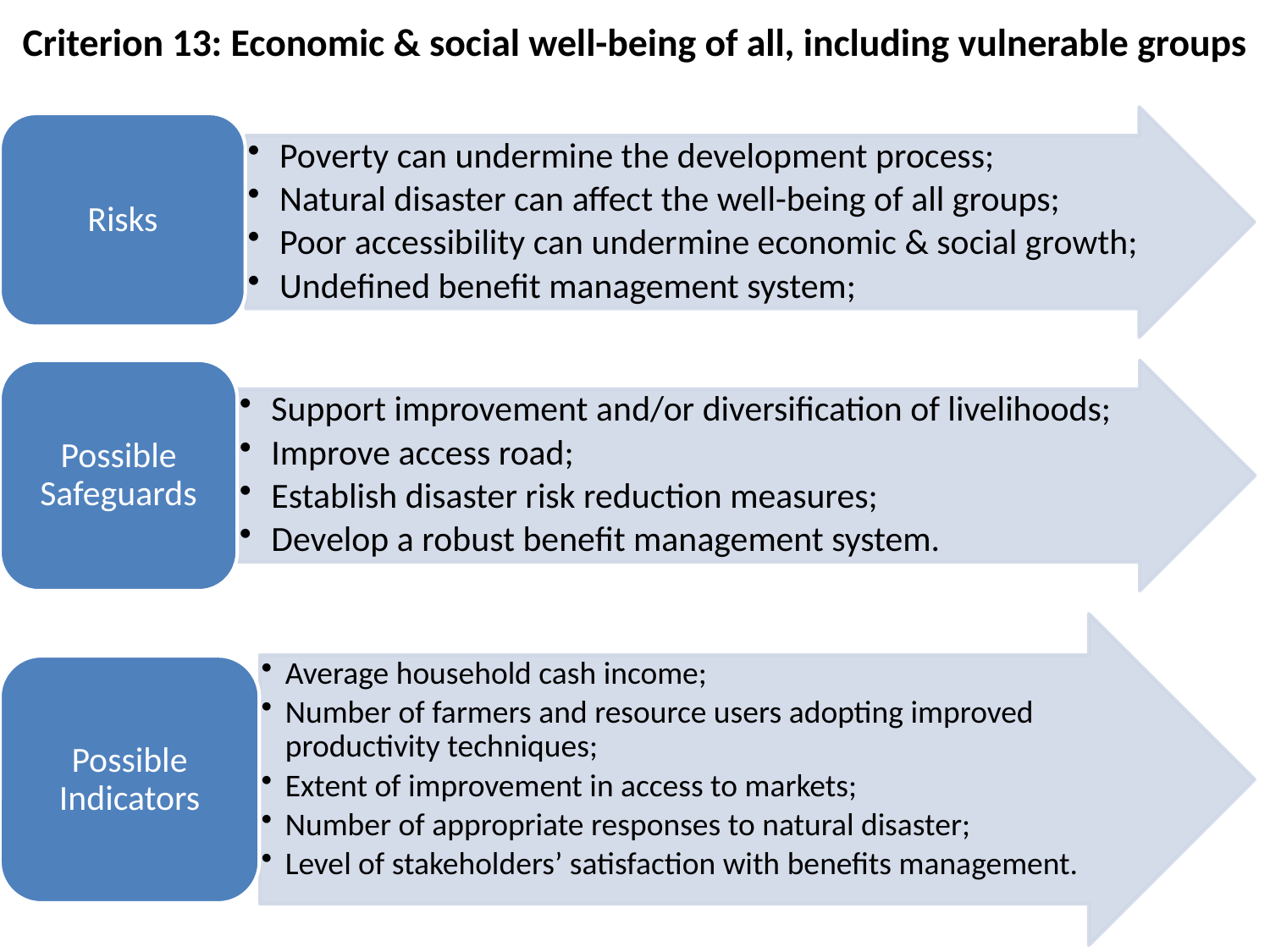

# Criterion 13: Economic & social well-being of all, including vulnerable groups
Poverty can undermine the development process;
Natural disaster can affect the well-being of all groups;
Poor accessibility can undermine economic & social growth;
Undefined benefit management system;
Risks
Support improvement and/or diversification of livelihoods;
Improve access road;
Establish disaster risk reduction measures;
Develop a robust benefit management system.
Possible Safeguards
Average household cash income;
Number of farmers and resource users adopting improved productivity techniques;
Extent of improvement in access to markets;
Number of appropriate responses to natural disaster;
Level of stakeholders’ satisfaction with benefits management.

Possible Indicators